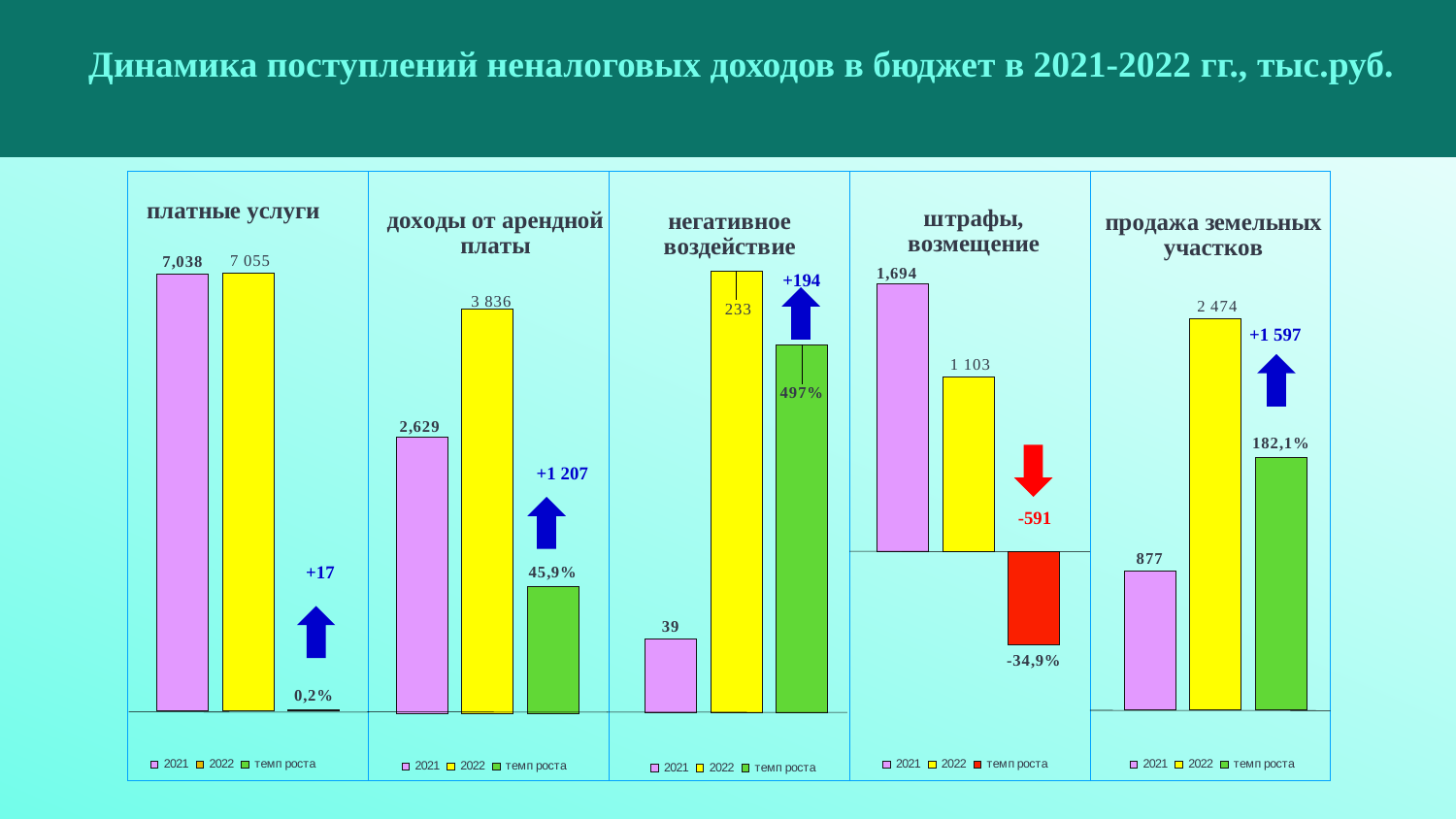

Динамика поступлений неналоговых доходов в бюджет в 2021-2022 гг., тыс.руб.

### Chart: платные услуги

| Category | 2021 | 2022 | темп роста |
|---|---|---|---|
| НДФЛ | 7038.0 | 7055.0 | 17.0 |

### Chart: продажа земельных участков

| Category | 2021 | 2022 | темп роста |
|---|---|---|---|
| ЕСхН | 877.0 | 2474.0 | 1597.0 |

### Chart: штрафы,
возмещение

| Category | 2021 | 2022 | темп роста |
|---|---|---|---|
| ЕНВД | 1694.0 | 1103.0 | -591.0 |

### Chart: доходы от арендной платы

| Category | 2021 | 2022 | темп роста |
|---|---|---|---|
| доходы от уплаты акцизов | 2629.0 | 3836.0 | 1207.0 |

### Chart: негативное воздействие

| Category | 2021 | 2022 | темп роста |
|---|---|---|---|
| УСН | 39.0 | 233.0 | 194.0 |
+194

+1 597

+1 207

-591
+17